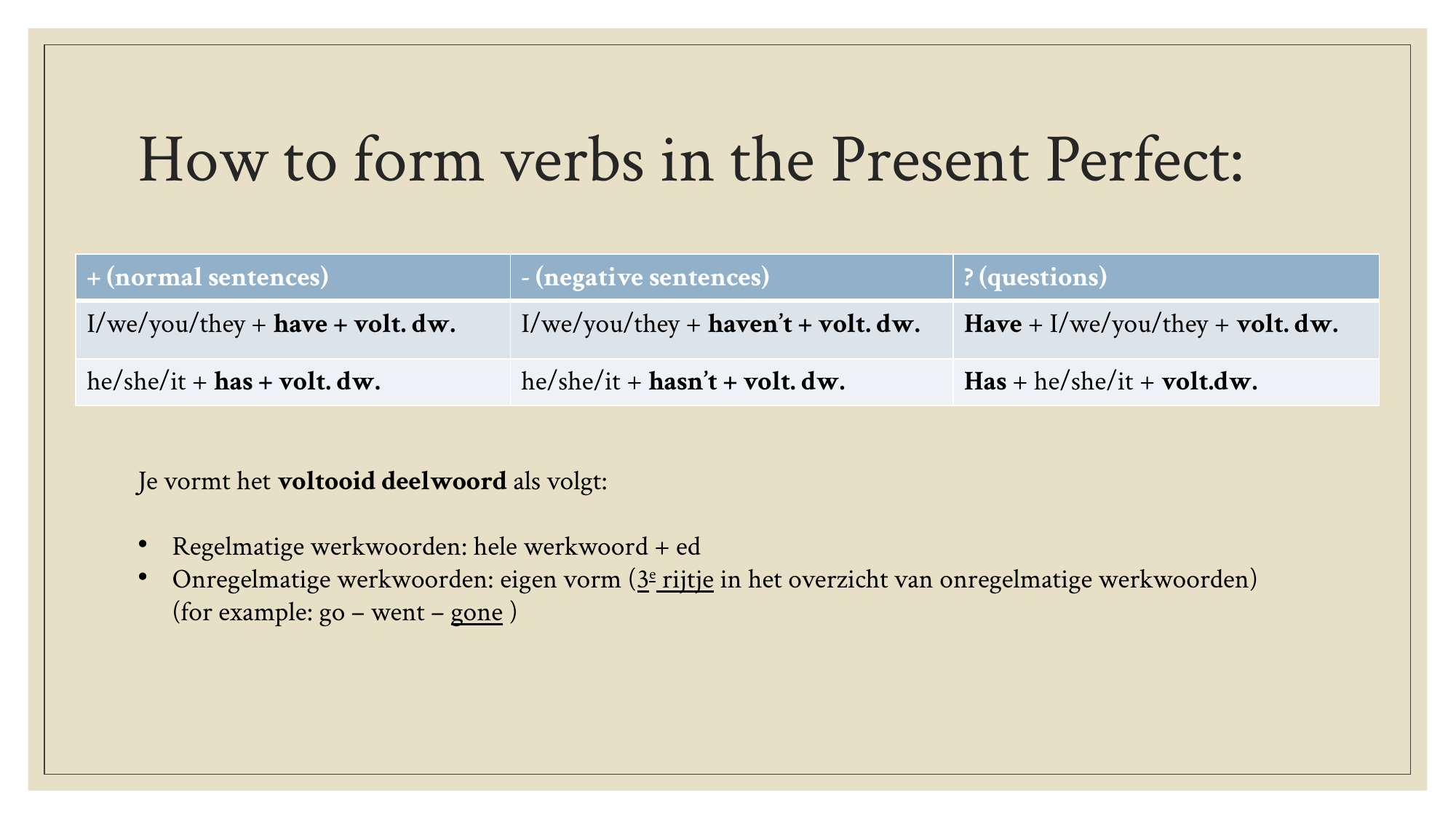

# How to form verbs in the Present Perfect:
| + (normal sentences) | - (negative sentences) | ? (questions) |
| --- | --- | --- |
| I/we/you/they + have + volt. dw. | I/we/you/they + haven’t + volt. dw. | Have + I/we/you/they + volt. dw. |
| he/she/it + has + volt. dw. | he/she/it + hasn’t + volt. dw. | Has + he/she/it + volt.dw. |
Je vormt het voltooid deelwoord als volgt:
Regelmatige werkwoorden: hele werkwoord + ed
Onregelmatige werkwoorden: eigen vorm (3e rijtje in het overzicht van onregelmatige werkwoorden)
(for example: go – went – gone )